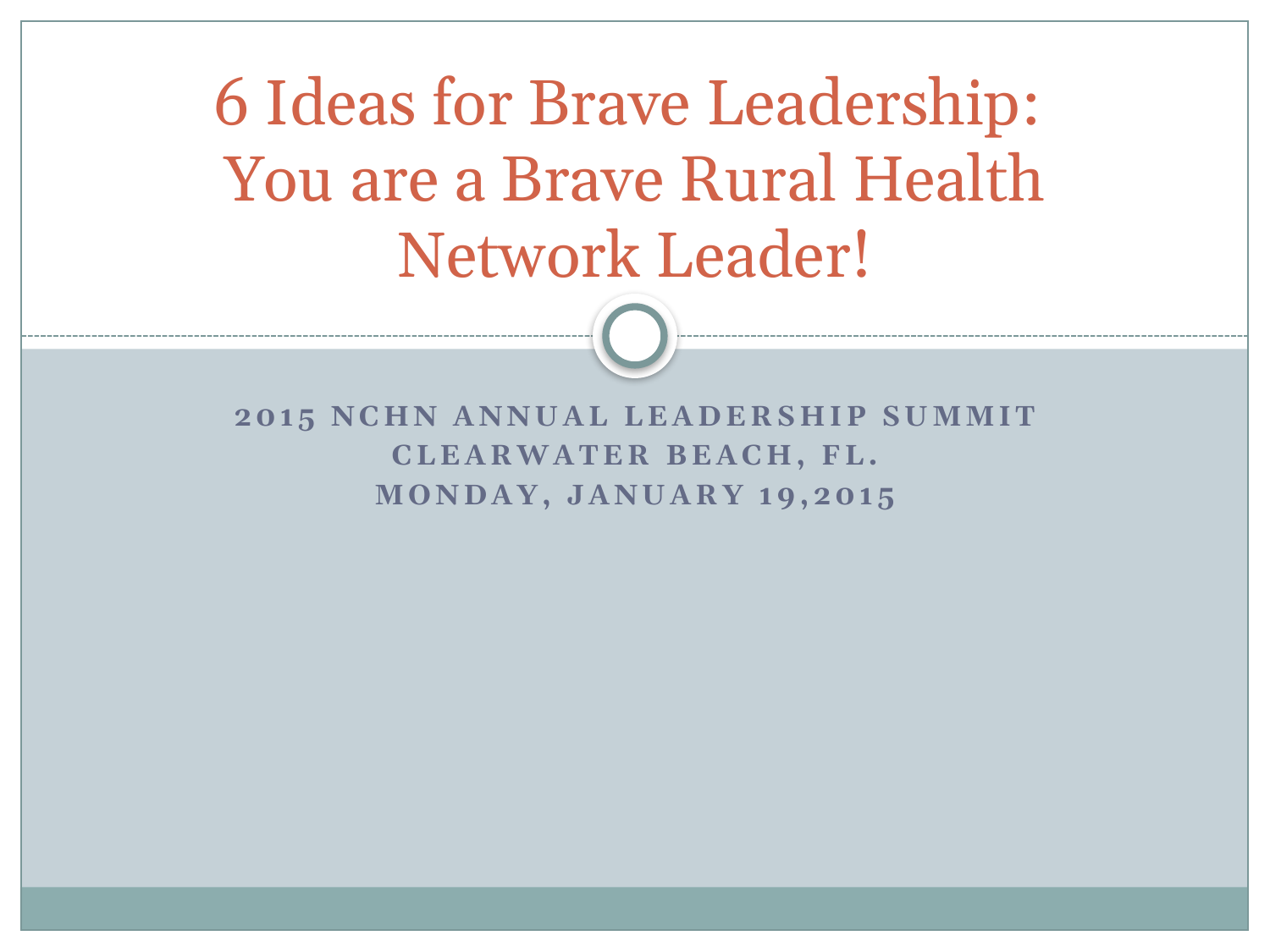

# 6 Ideas for Brave Leadership: You are a Brave Rural Health Network Leader!
2015 NCHN Annual Leadership Summit
Clearwater Beach, fL.
Monday, January 19,2015